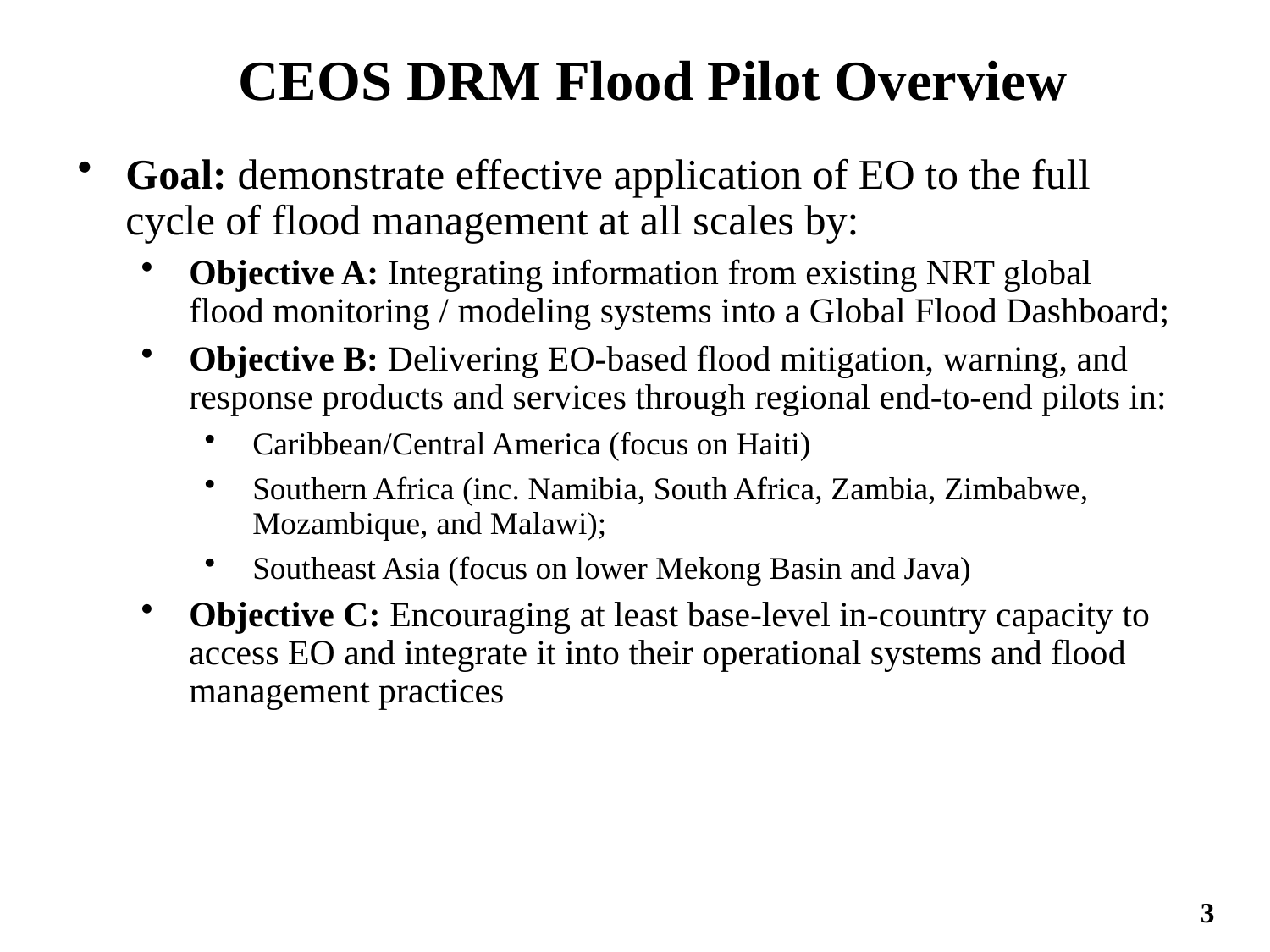

CEOS DRM Flood Pilot Overview
Goal: demonstrate effective application of EO to the full cycle of flood management at all scales by:
Objective A: Integrating information from existing NRT global flood monitoring / modeling systems into a Global Flood Dashboard;
Objective B: Delivering EO-based flood mitigation, warning, and response products and services through regional end-to-end pilots in:
Caribbean/Central America (focus on Haiti)
Southern Africa (inc. Namibia, South Africa, Zambia, Zimbabwe, Mozambique, and Malawi);
Southeast Asia (focus on lower Mekong Basin and Java)
Objective C: Encouraging at least base-level in-country capacity to access EO and integrate it into their operational systems and flood management practices

3